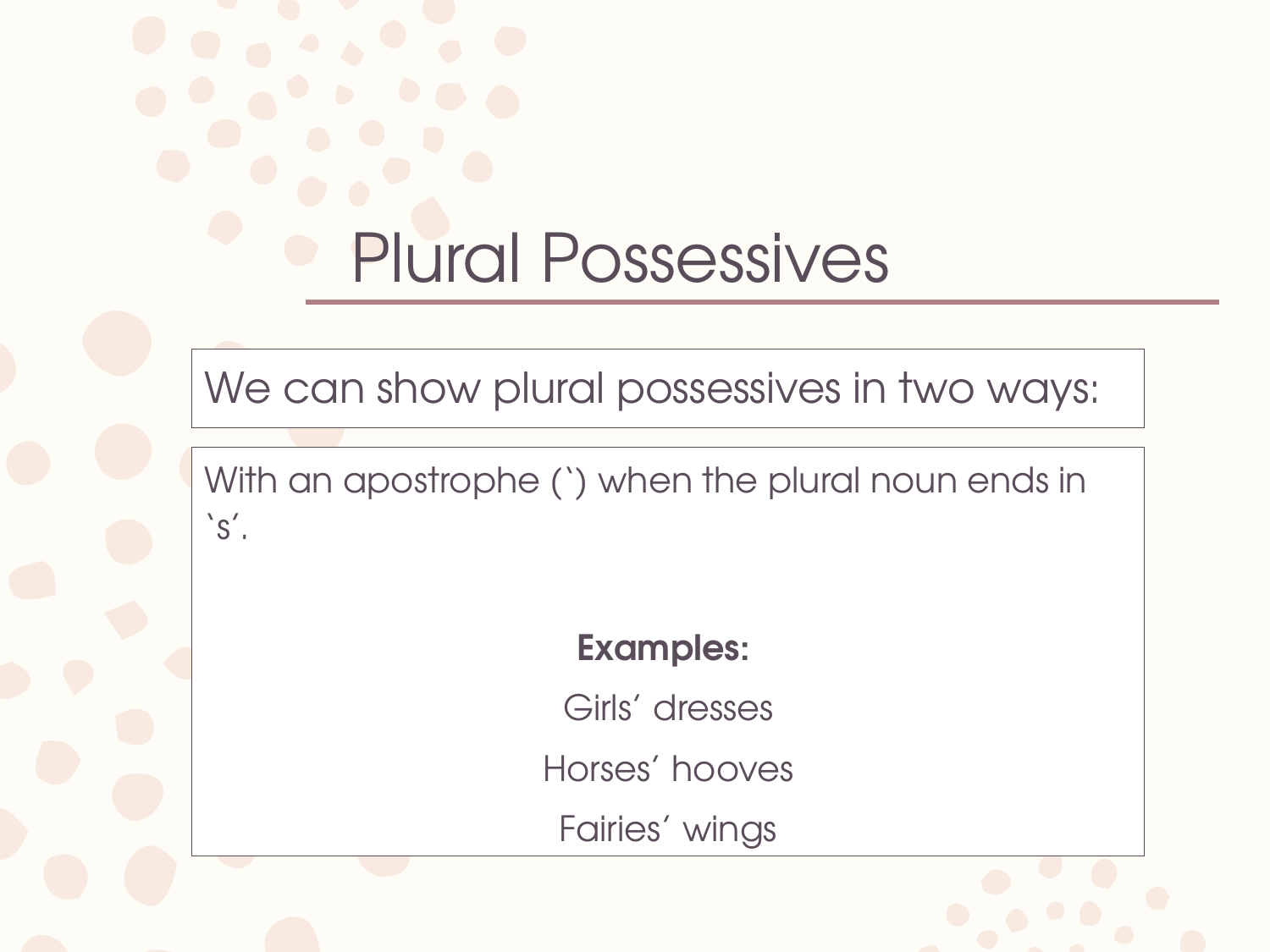

Plural Possessives

We can show plural possessives in two ways:
With an apostrophe (‘) when the plural noun ends in ‘s’.

Examples:
Girls’ dresses
Horses’ hooves
Fairies’ wings